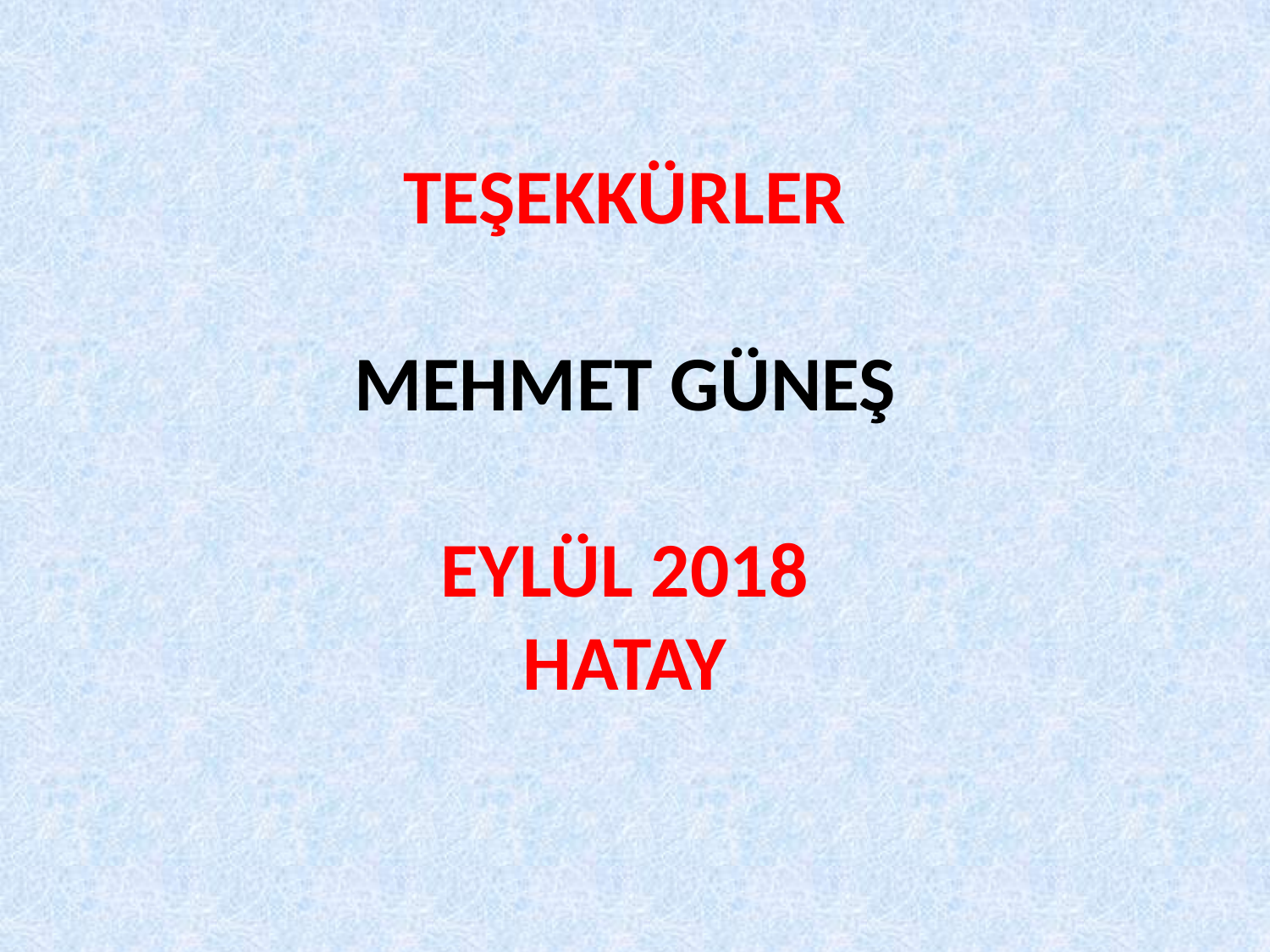

# TEŞEKKÜRLER MEHMET GÜNEŞ EYLÜL 2018 HATAY